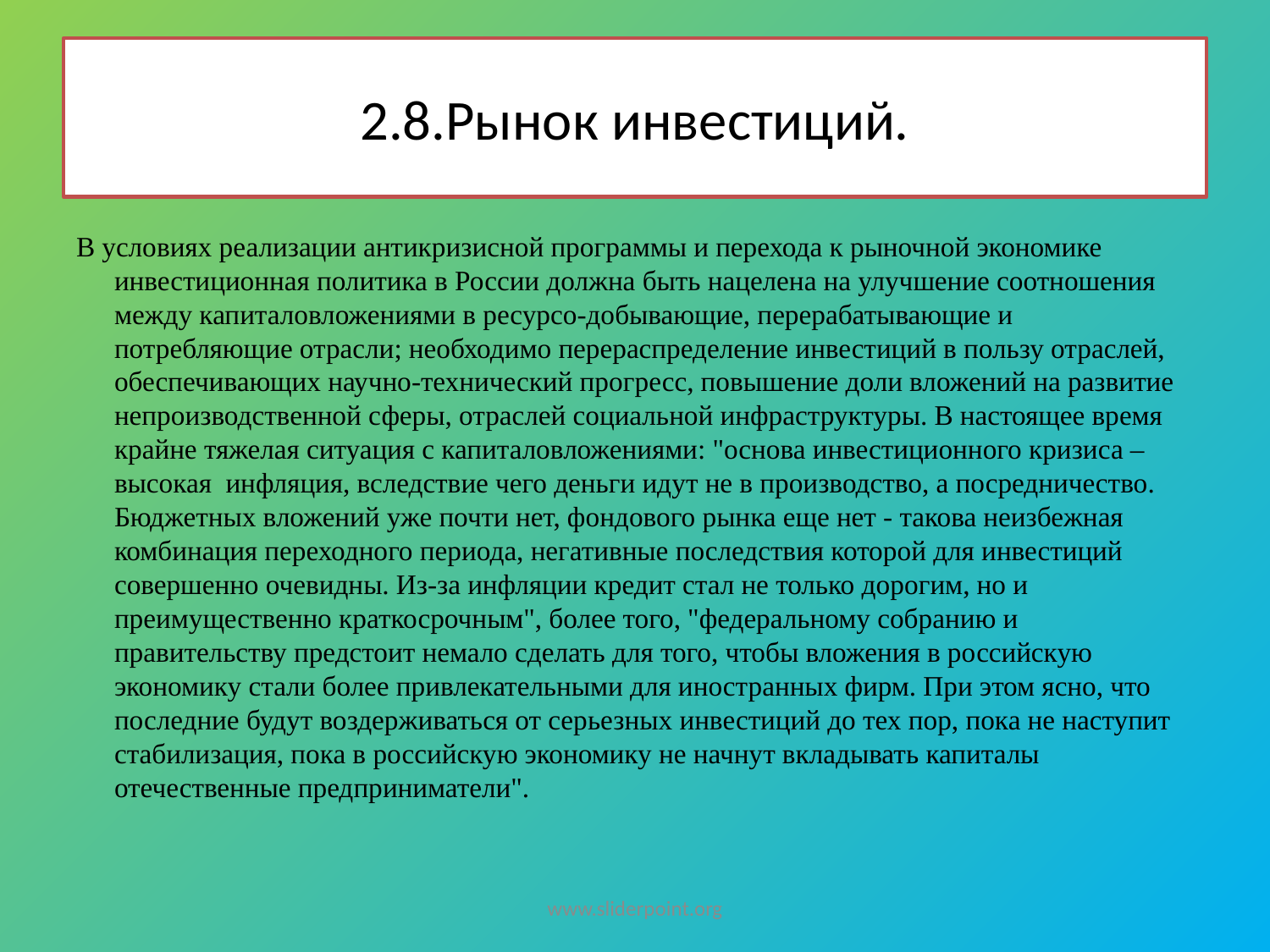

# 2.8.Рынок инвестиций.
В условиях реализации антикризисной программы и перехода к рыночной экономике инвестиционная политика в России должна быть нацелена на улучшение соотношения между капиталовложениями в ресурсо-добывающие, перерабатывающие и потребляющие отрасли; необходимо перераспределение инвестиций в пользу отраслей, обеспечивающих научно-технический прогресс, повышение доли вложений на развитие непроизводственной сферы, отраслей социальной инфраструктуры. В настоящее время крайне тяжелая ситуация с капиталовложениями: "основа инвестиционного кризиса – высокая  инфляция, вследствие чего деньги идут не в производство, а посредничество. Бюджетных вложений уже почти нет, фондового рынка еще нет - такова неизбежная комбинация переходного периода, негативные последствия которой для инвестиций совершенно очевидны. Из-за инфляции кредит стал не только дорогим, но и преимущественно краткосрочным", более того, "федеральному собранию и правительству предстоит немало сделать для того, чтобы вложения в российскую экономику стали более привлекательными для иностранных фирм. При этом ясно, что последние будут воздерживаться от серьезных инвестиций до тех пор, пока не наступит стабилизация, пока в российскую экономику не начнут вкладывать капиталы отечественные предприниматели".

www.sliderpoint.org